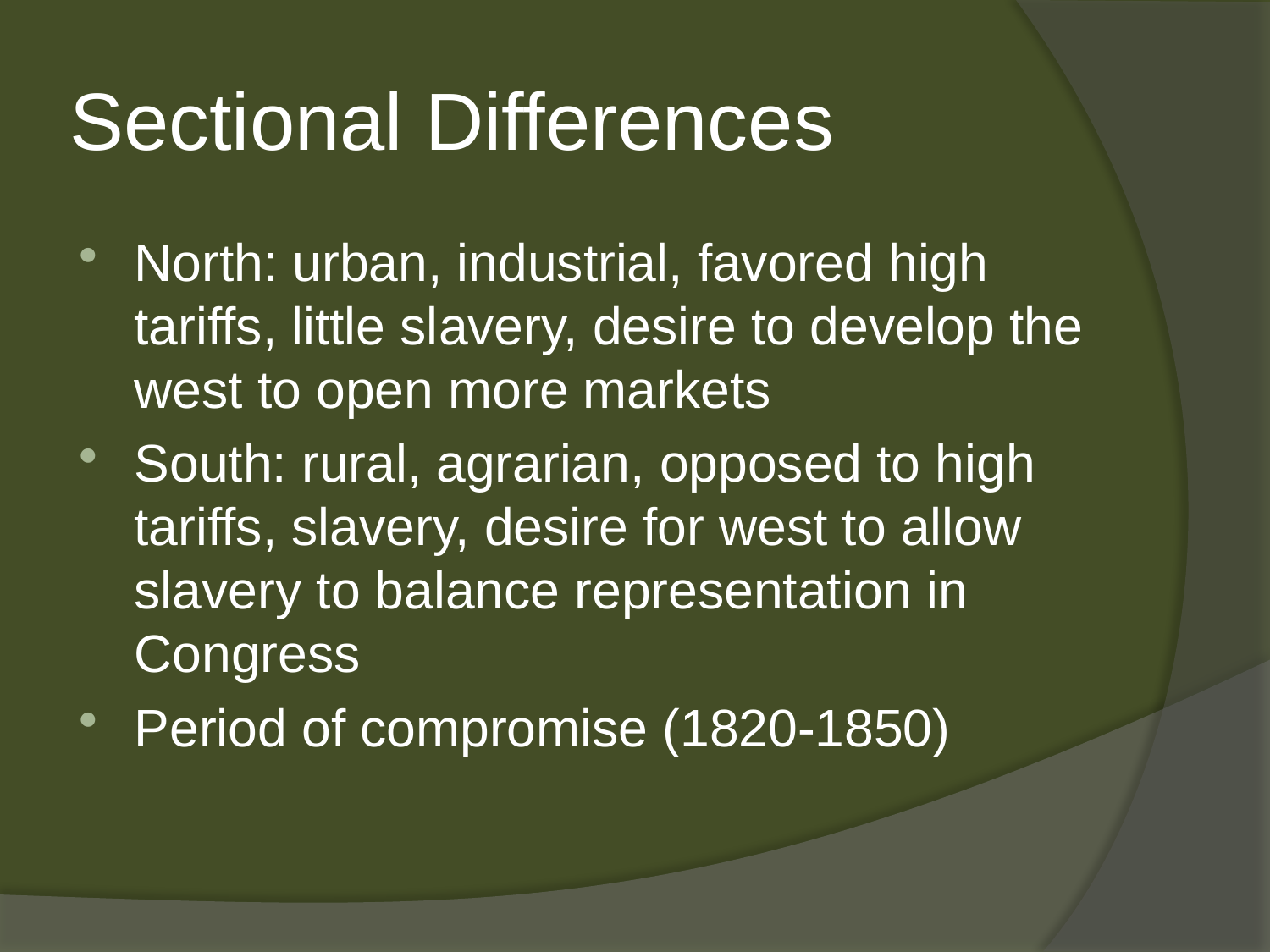

# Sectional Differences
North: urban, industrial, favored high tariffs, little slavery, desire to develop the west to open more markets
South: rural, agrarian, opposed to high tariffs, slavery, desire for west to allow slavery to balance representation in Congress
Period of compromise (1820-1850)